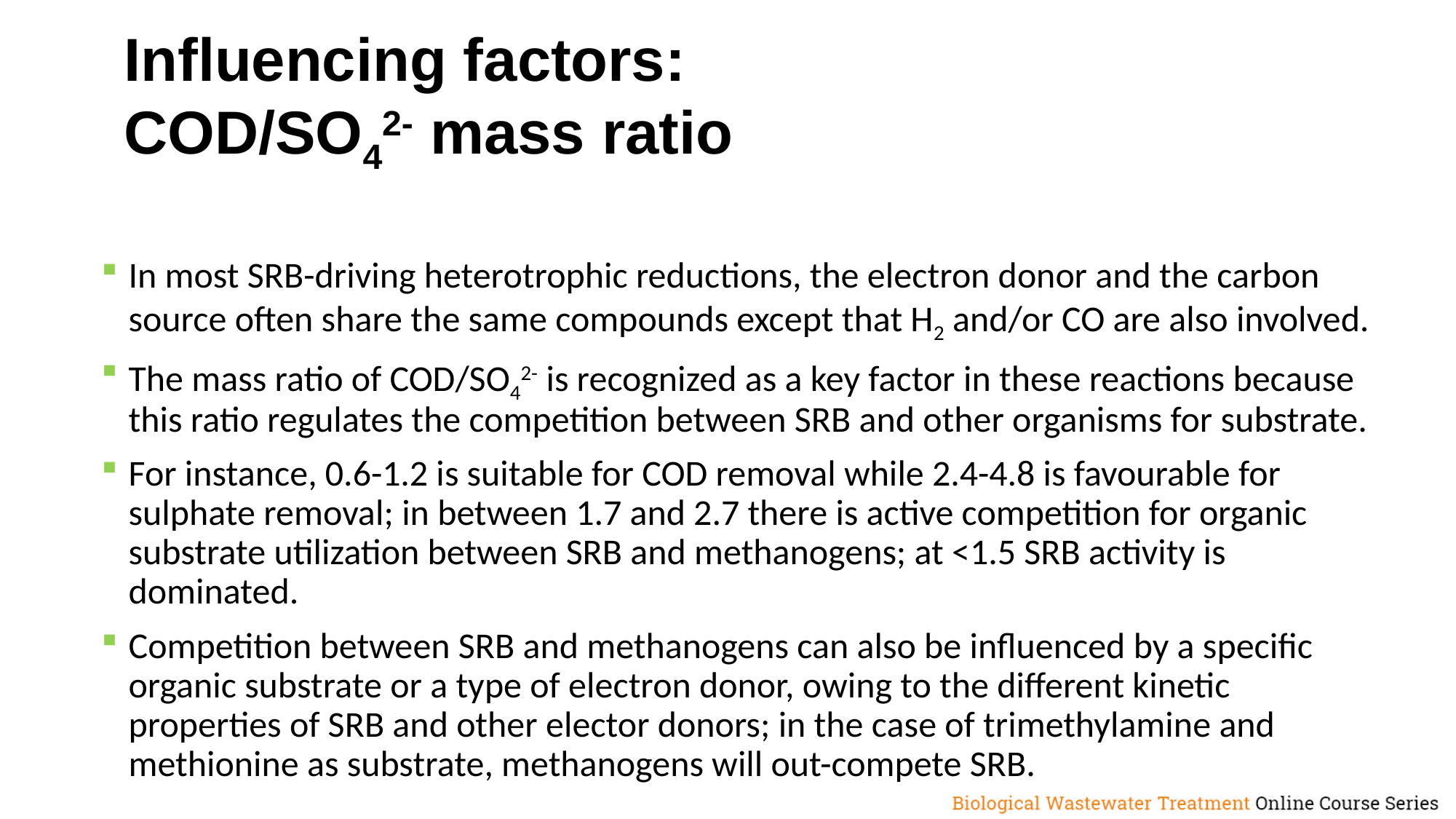

# Influencing factors: COD/SO42- mass ratio
In most SRB-driving heterotrophic reductions, the electron donor and the carbon source often share the same compounds except that H2 and/or CO are also involved.
The mass ratio of COD/SO42- is recognized as a key factor in these reactions because this ratio regulates the competition between SRB and other organisms for substrate.
For instance, 0.6-1.2 is suitable for COD removal while 2.4-4.8 is favourable for sulphate removal; in between 1.7 and 2.7 there is active competition for organic substrate utilization between SRB and methanogens; at <1.5 SRB activity is dominated.
Competition between SRB and methanogens can also be influenced by a specific organic substrate or a type of electron donor, owing to the different kinetic properties of SRB and other elector donors; in the case of trimethylamine and methionine as substrate, methanogens will out-compete SRB.